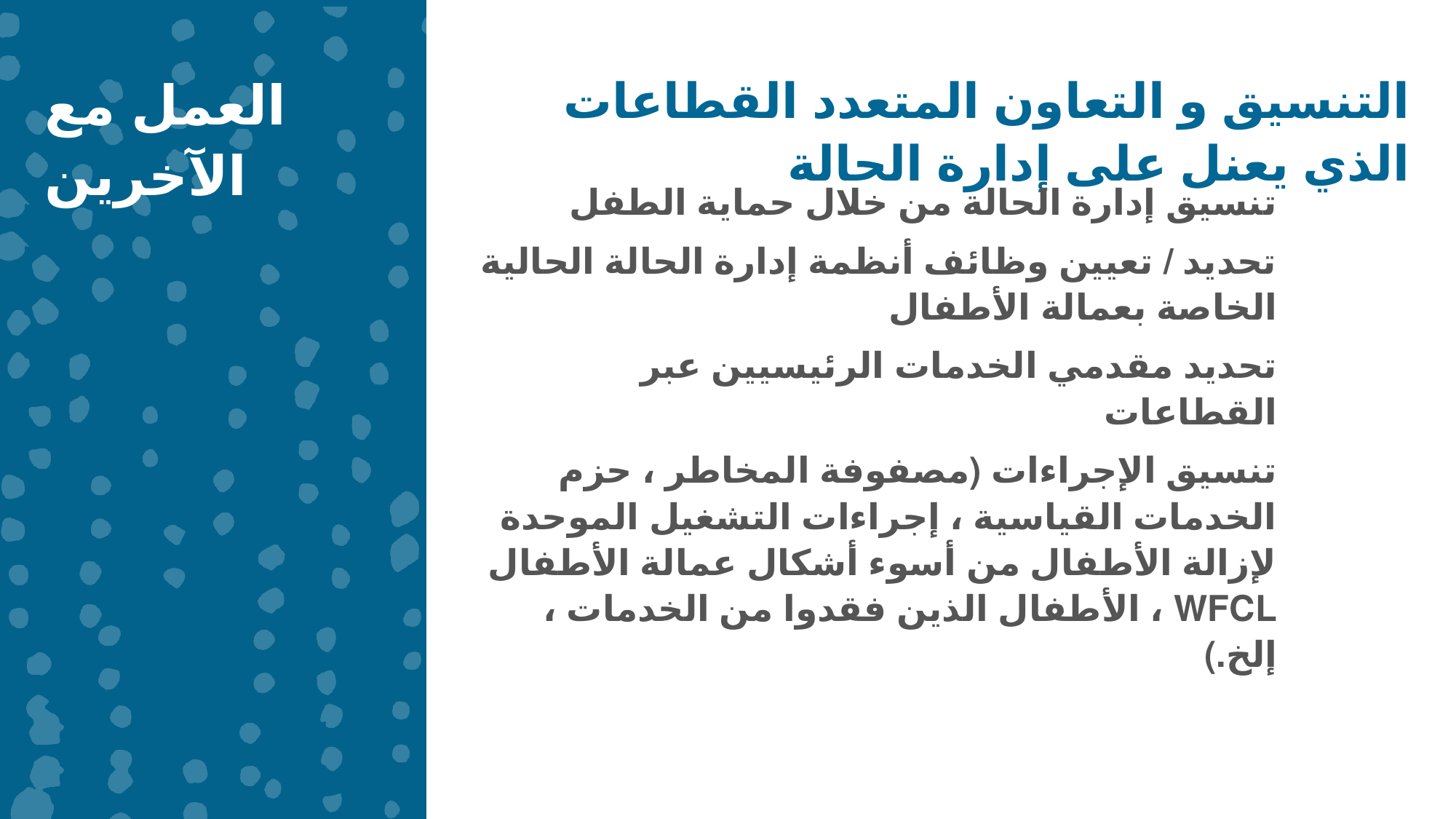

العمل مع الآخرين
التنسيق و التعاون المتعدد القطاعات الذي يعنل على إدارة الحالة
تنسيق إدارة الحالة من خلال حماية الطفل
تحديد / تعيين وظائف أنظمة إدارة الحالة الحالية الخاصة بعمالة الأطفال
تحديد مقدمي الخدمات الرئيسيين عبر القطاعات
تنسيق الإجراءات (مصفوفة المخاطر ، حزم الخدمات القياسية ، إجراءات التشغيل الموحدة لإزالة الأطفال من أسوء أشكال عمالة الأطفال  WFCL ، الأطفال الذين فقدوا من الخدمات ، إلخ.)